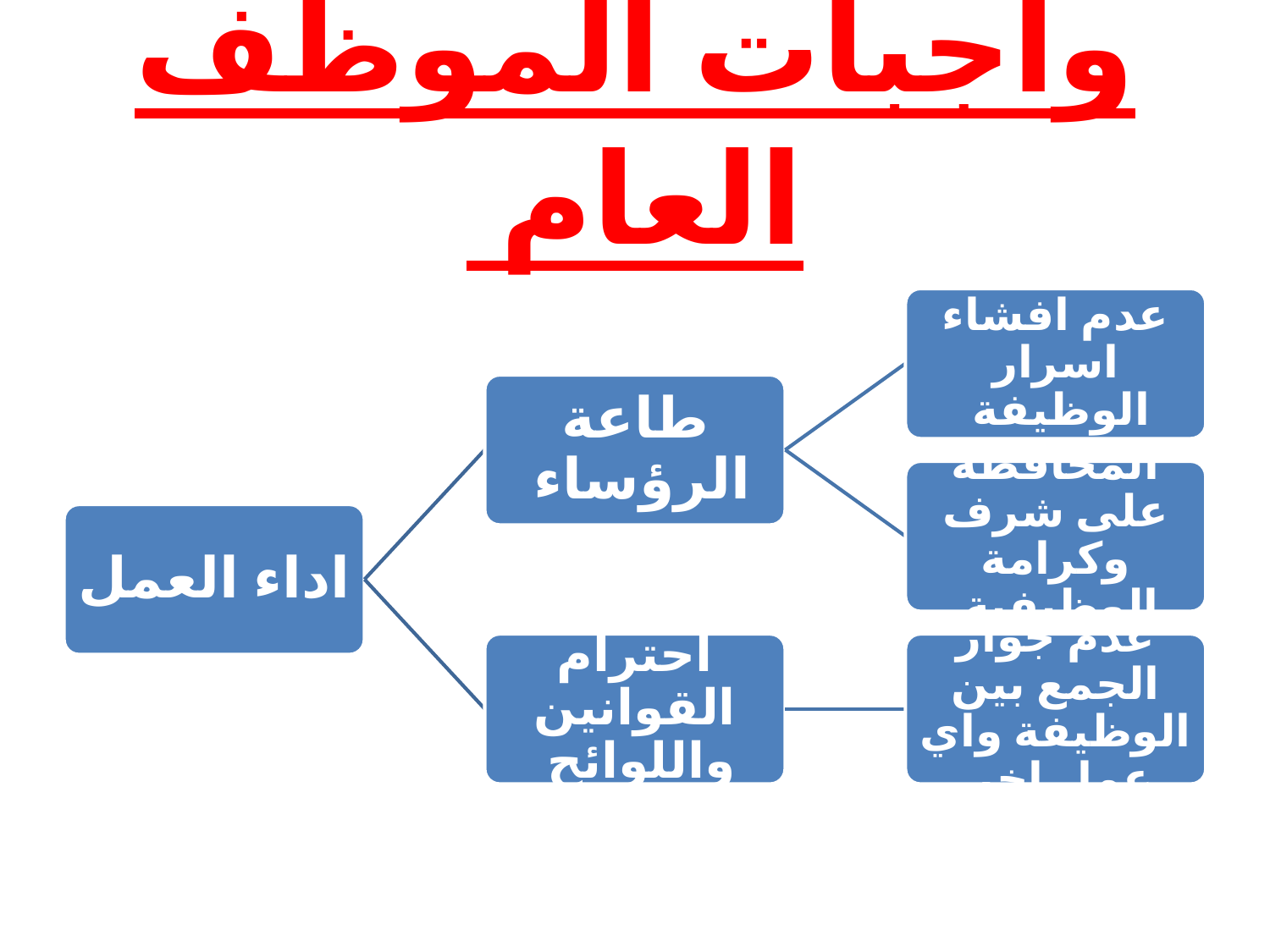

# واجبات الموظف العام
اداء العمل

طاعة الرؤساء

عدم افشاء اسرار الوظيفة

المحافظة على شرف وكرامة الوظيفية

احترام القوانين واللوائح

عدم جواز الجمع بين الوظيفة واي عمل اخر